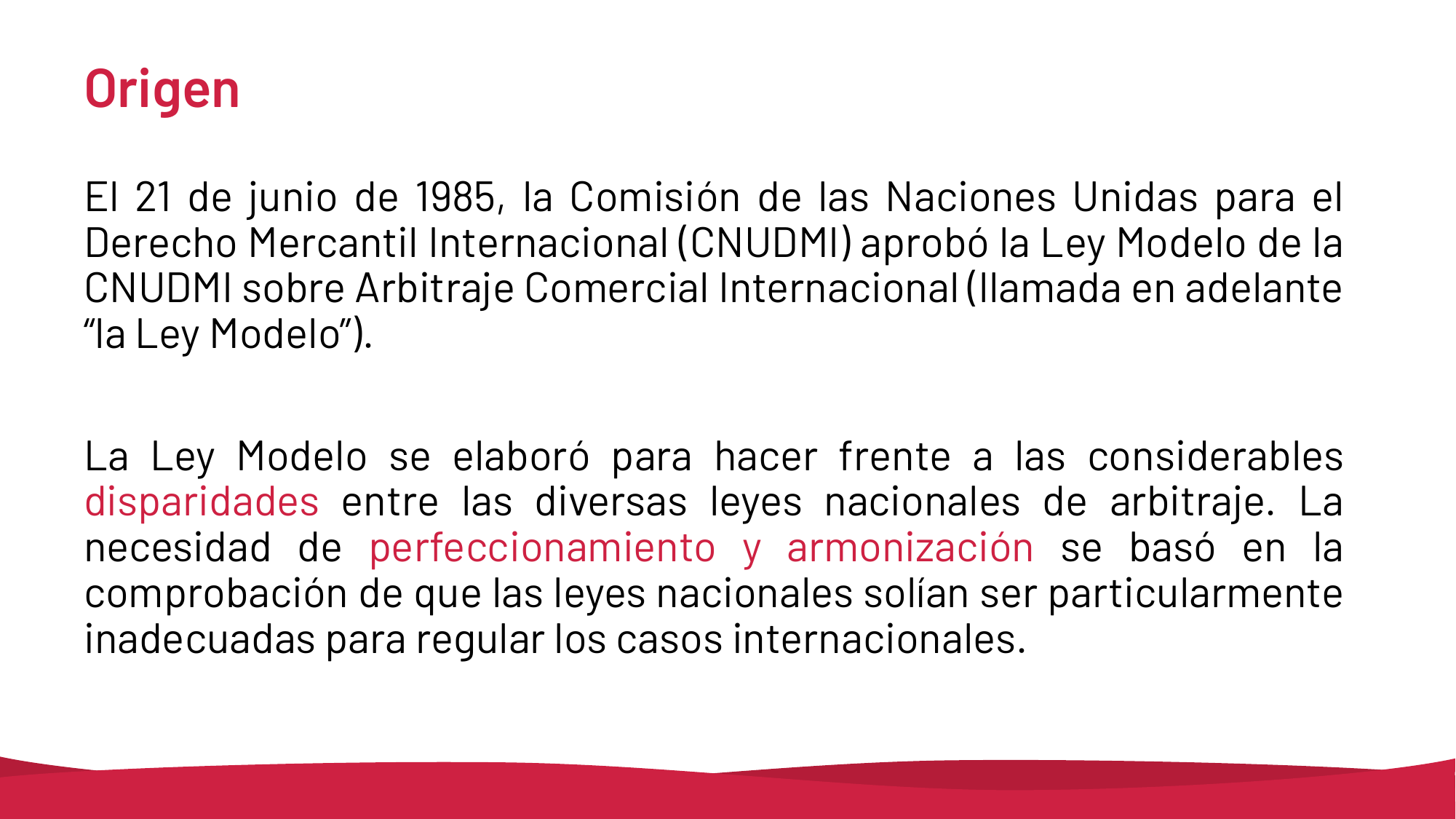

# Origen
El 21 de junio de 1985, la Comisión de las Naciones Unidas para el Derecho Mercantil Internacional (CNUDMI) aprobó la Ley Modelo de la CNUDMI sobre Arbitraje Comercial Internacional (llamada en adelante “la Ley Modelo”).

La Ley Modelo se elaboró para hacer frente a las considerables disparidades entre las diversas leyes nacionales de arbitraje. La necesidad de perfeccionamiento y armonización se basó en la comprobación de que las leyes nacionales solían ser particularmente inadecuadas para regular los casos internacionales.